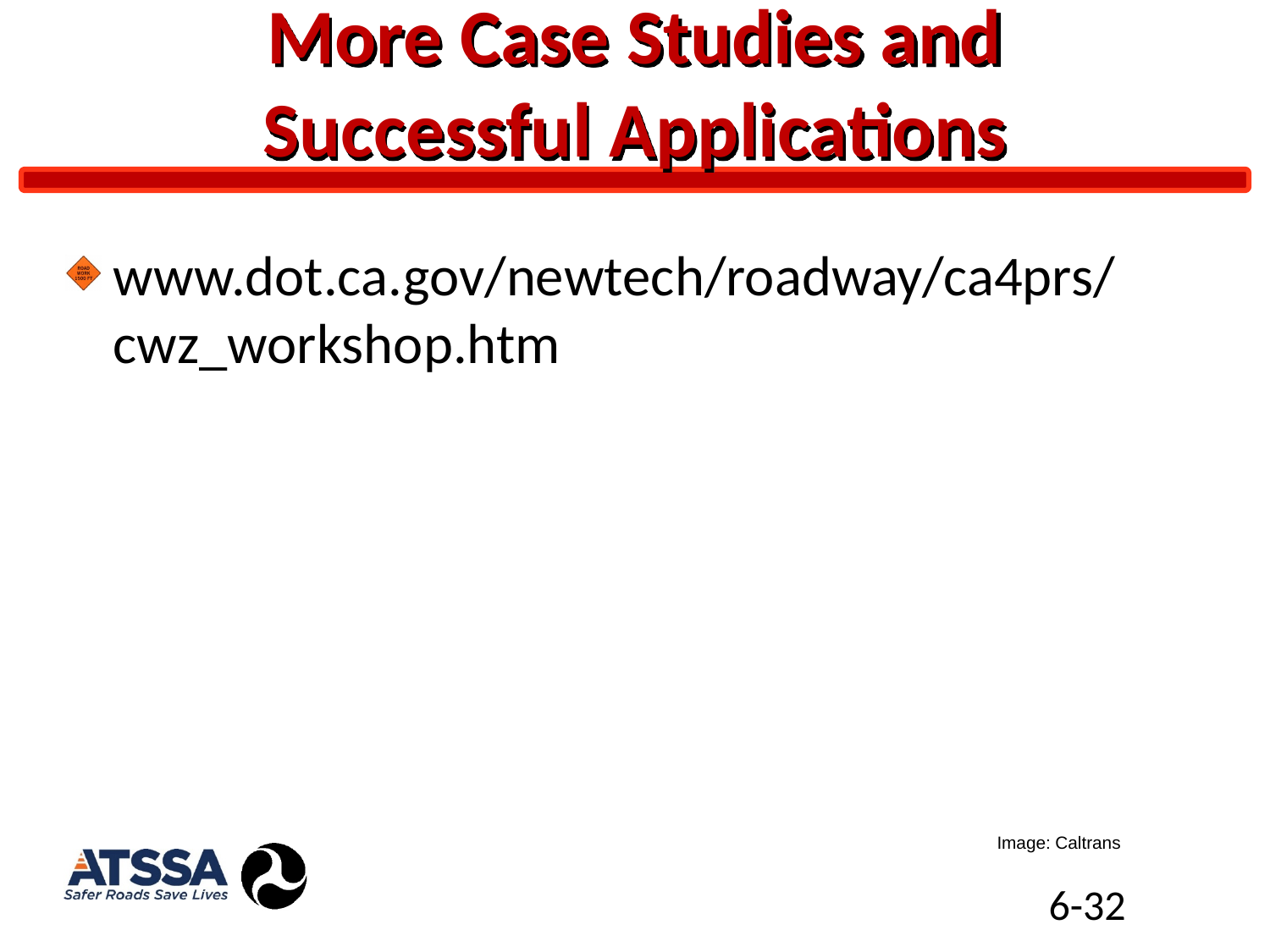

# More Case Studies and Successful Applications
www.dot.ca.gov/newtech/roadway/ca4prs/cwz_workshop.htm
Image: Caltrans